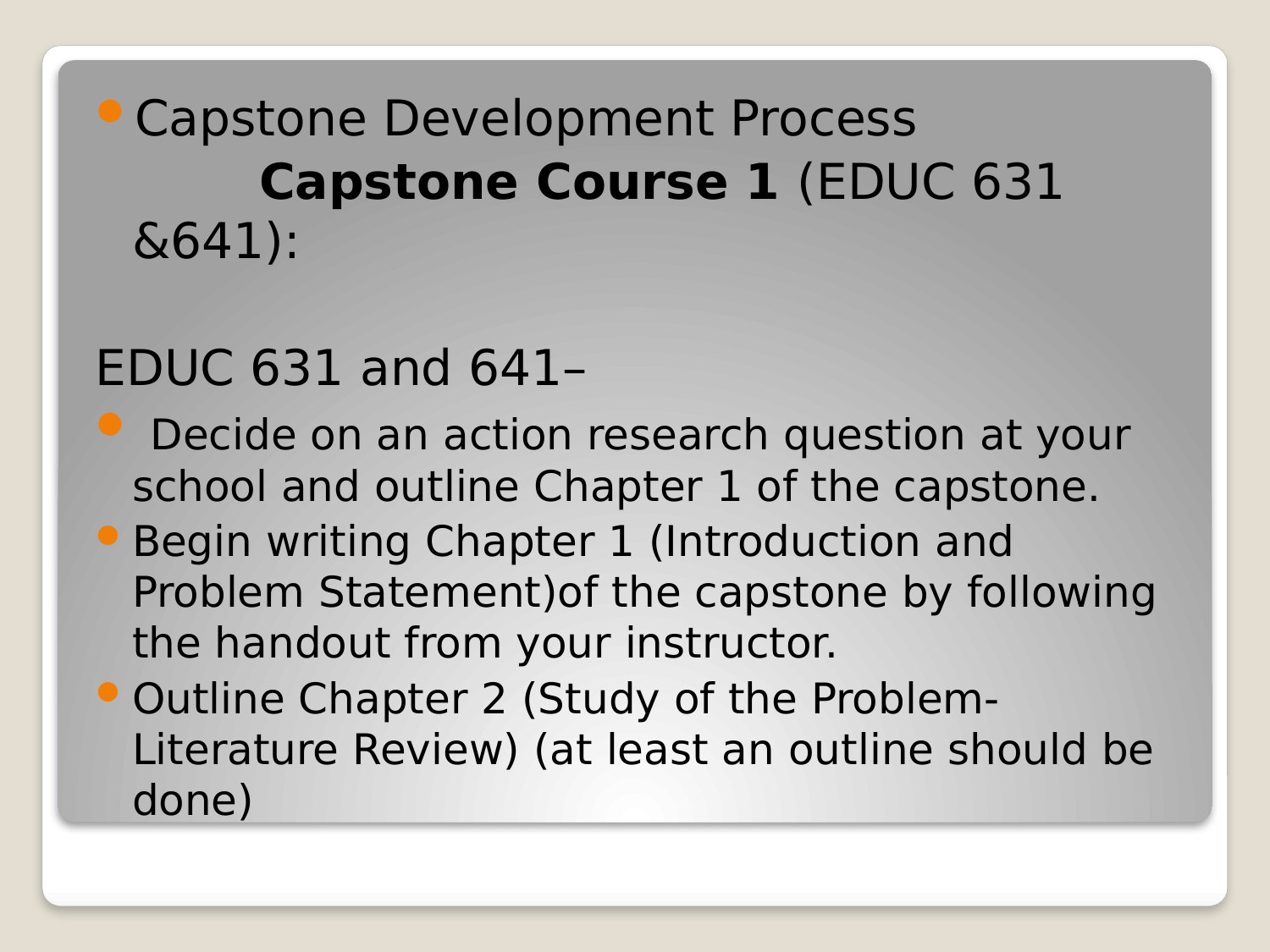

Capstone Development Process
		Capstone Course 1 (EDUC 631 &641):

EDUC 631 and 641–
 Decide on an action research question at your school and outline Chapter 1 of the capstone.
Begin writing Chapter 1 (Introduction and Problem Statement)of the capstone by following the handout from your instructor.
Outline Chapter 2 (Study of the Problem-Literature Review) (at least an outline should be done)

#